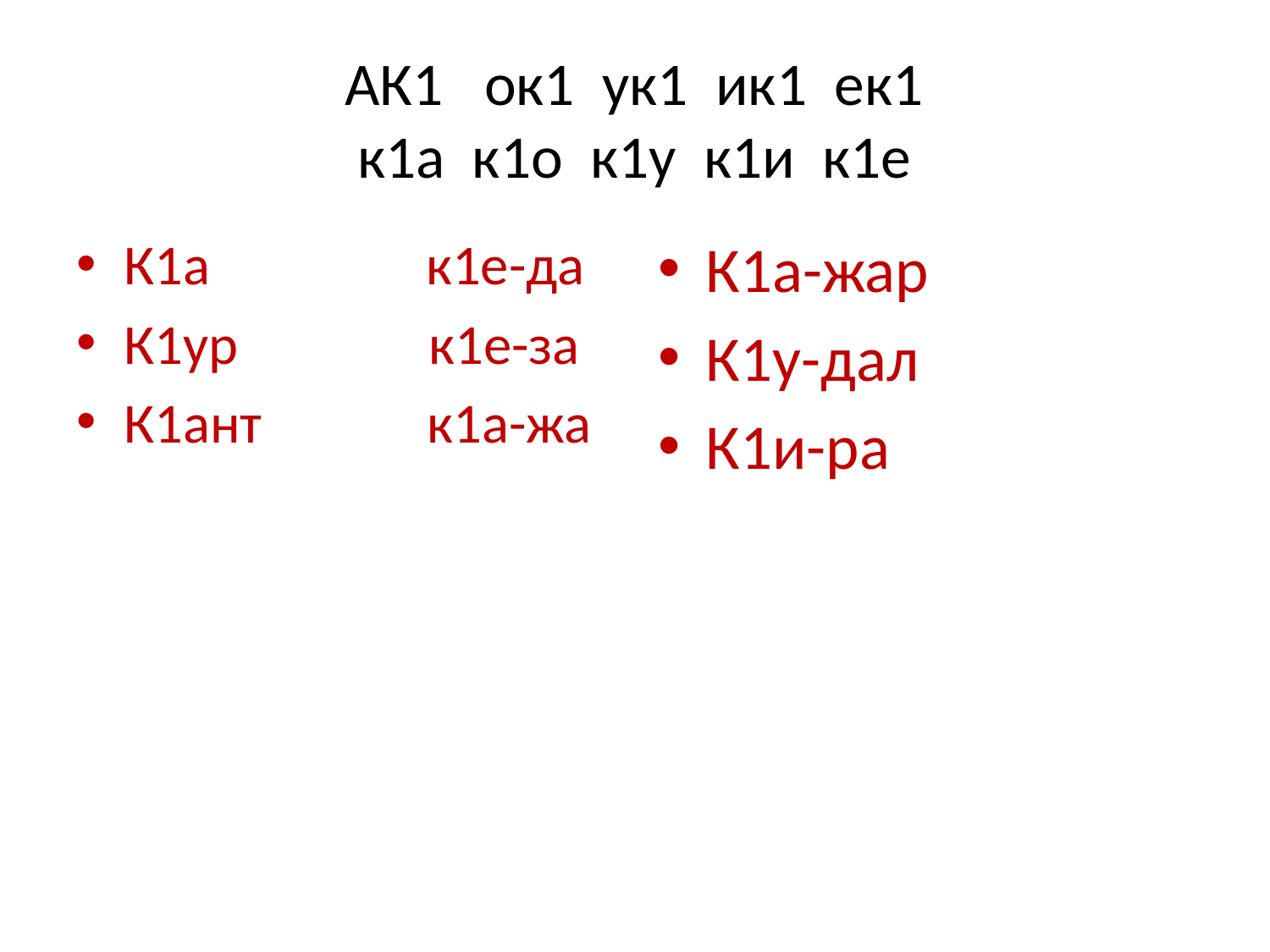

# АК1   ок1  ук1  ик1  ек1 к1а  к1о  к1у  к1и  к1е
К1а                 к1е-да
К1ур               к1е-за
К1ант             к1а-жа
К1а-жар
К1у-дал
К1и-ра